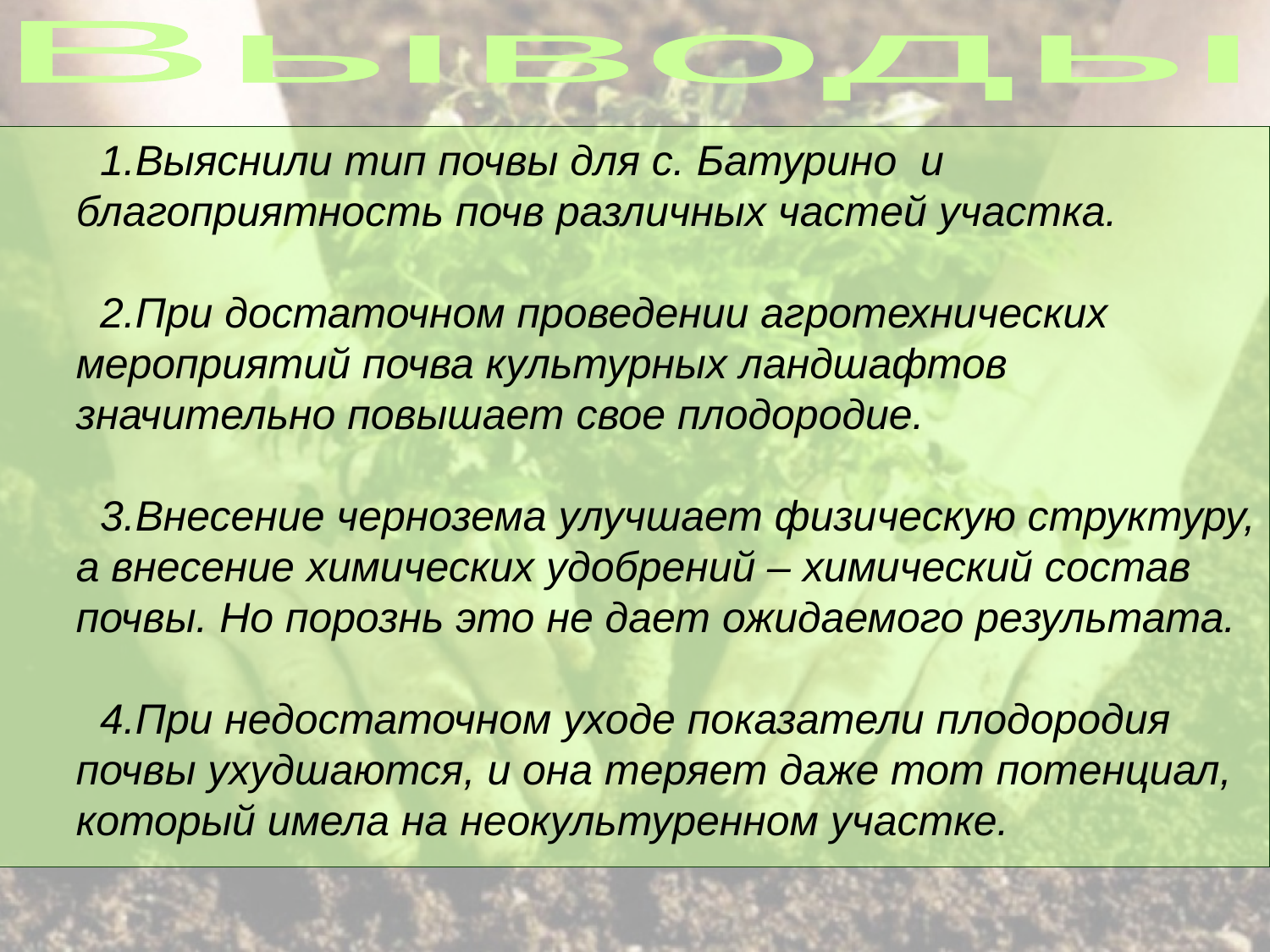

Выводы
Выяснили тип почвы для с. Батурино  и благоприятность почв различных частей участка.

При достаточном проведении агротехнических мероприятий почва культурных ландшафтов значительно повышает свое плодородие.

Внесение чернозема улучшает физическую структуру, а внесение химических удобрений – химический состав почвы. Но порознь это не дает ожидаемого результата.

При недостаточном уходе показатели плодородия почвы ухудшаются, и она теряет даже тот потенциал, который имела на неокультуренном участке.